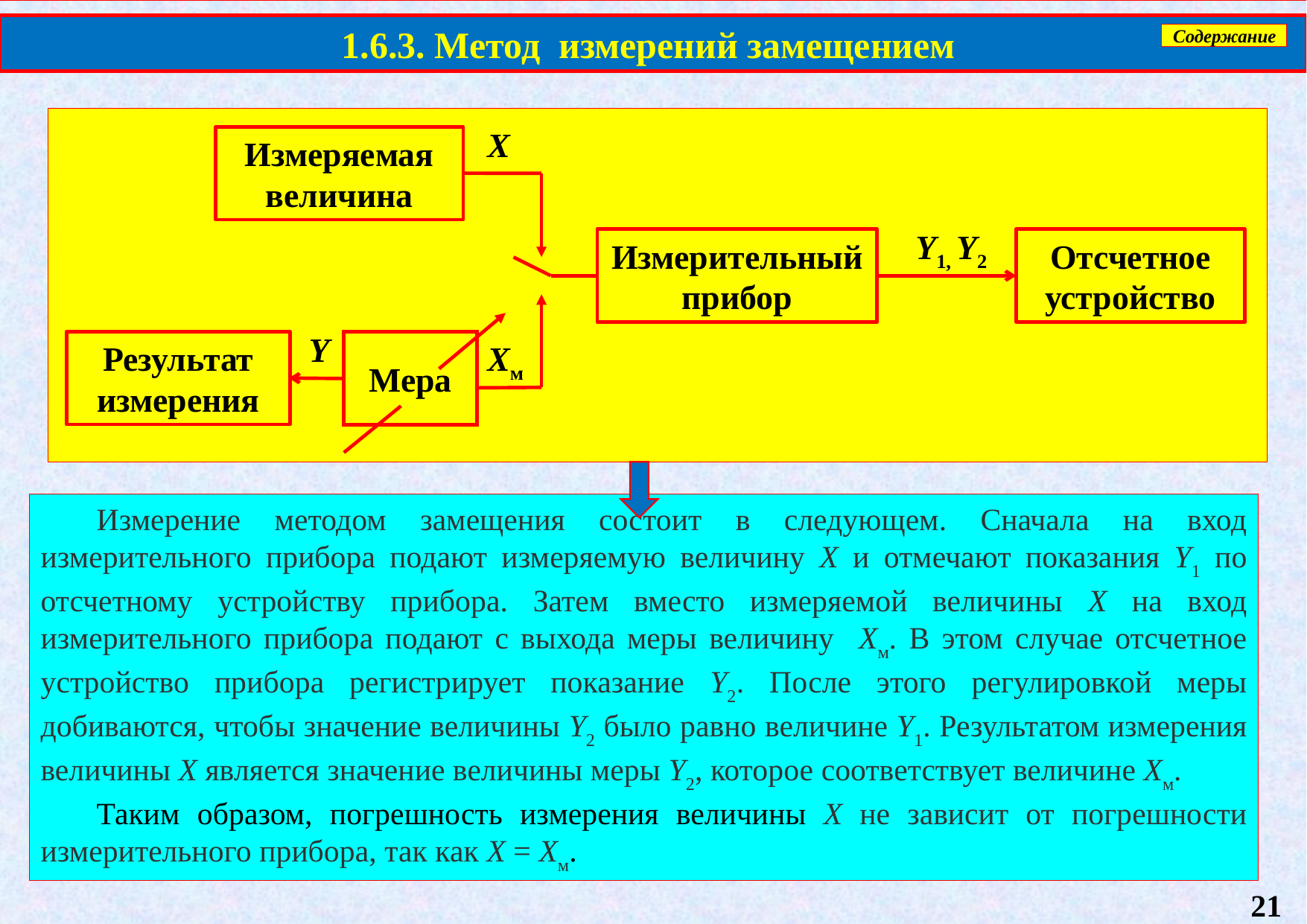

1.6.3. Метод  измерений замещением
Содержание

X
Измеряемая величина
Y1, Y2

Измерительный прибор
Отсчетное устройство
Y
Результат измерения
Мера
Xм

Измерение методом замещения состоит в следующем. Сначала на вход измерительного прибора подают измеряемую величину Х и отмечают показания Y1 по отсчетному устройству прибора. Затем вместо измеряемой величины Х на вход измерительного прибора подают с выхода меры величину  Хм. В этом случае отсчетное устройство прибора регистрирует показание Y2. После этого регулировкой меры добиваются, чтобы значение величины Y2 было равно величине Y1. Результатом измерения величины Х является значение величины меры Y2, которое соответствует величине Хм.
Таким образом, погрешность измерения величины Х не зависит от погрешности измерительного прибора, так как Х = Хм.
21